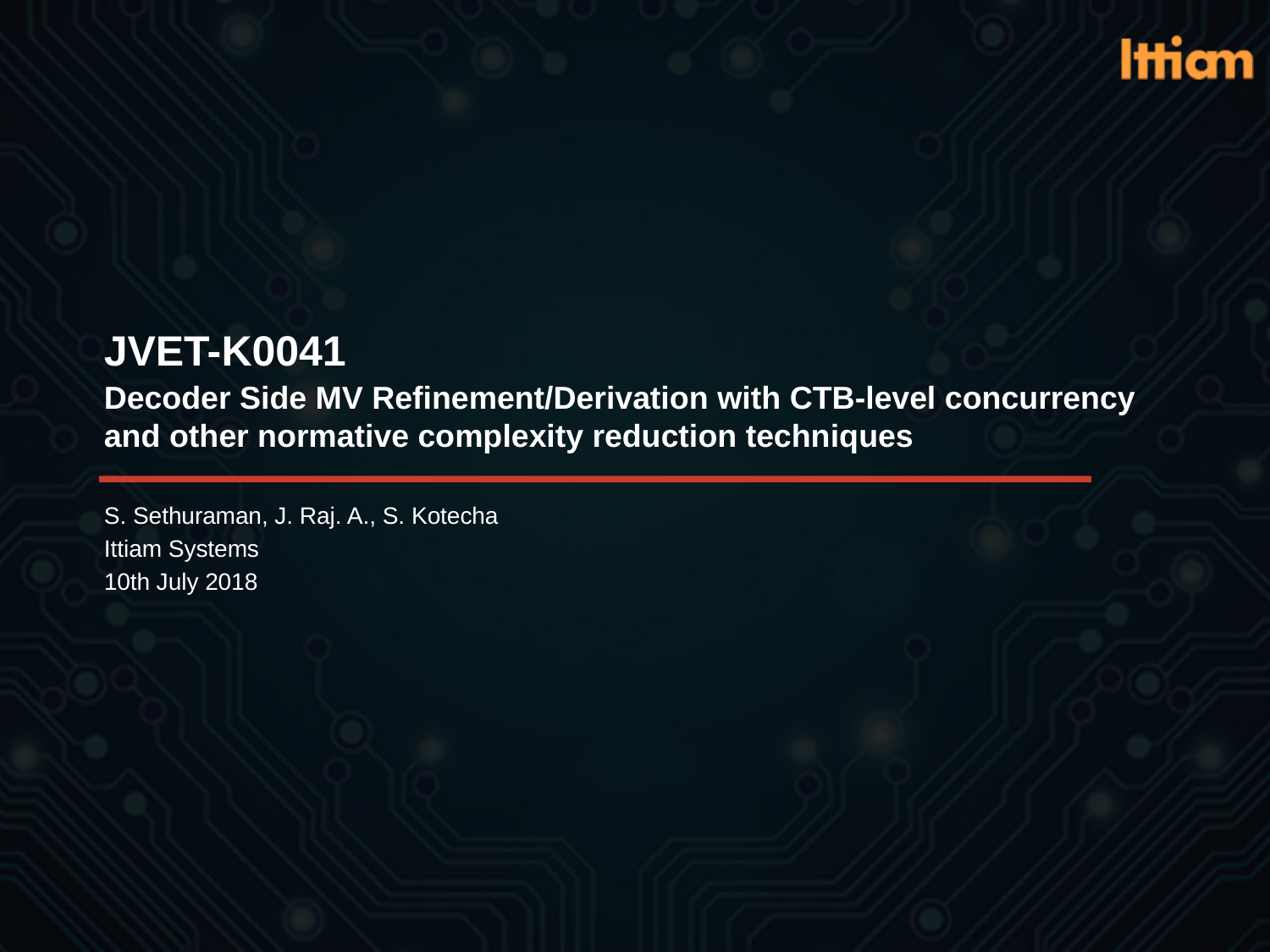

# JVET-K0041 Decoder Side MV Refinement/Derivation with CTB-level concurrency and other normative complexity reduction techniques
S. Sethuraman, J. Raj. A., S. Kotecha
Ittiam Systems
10th July 2018